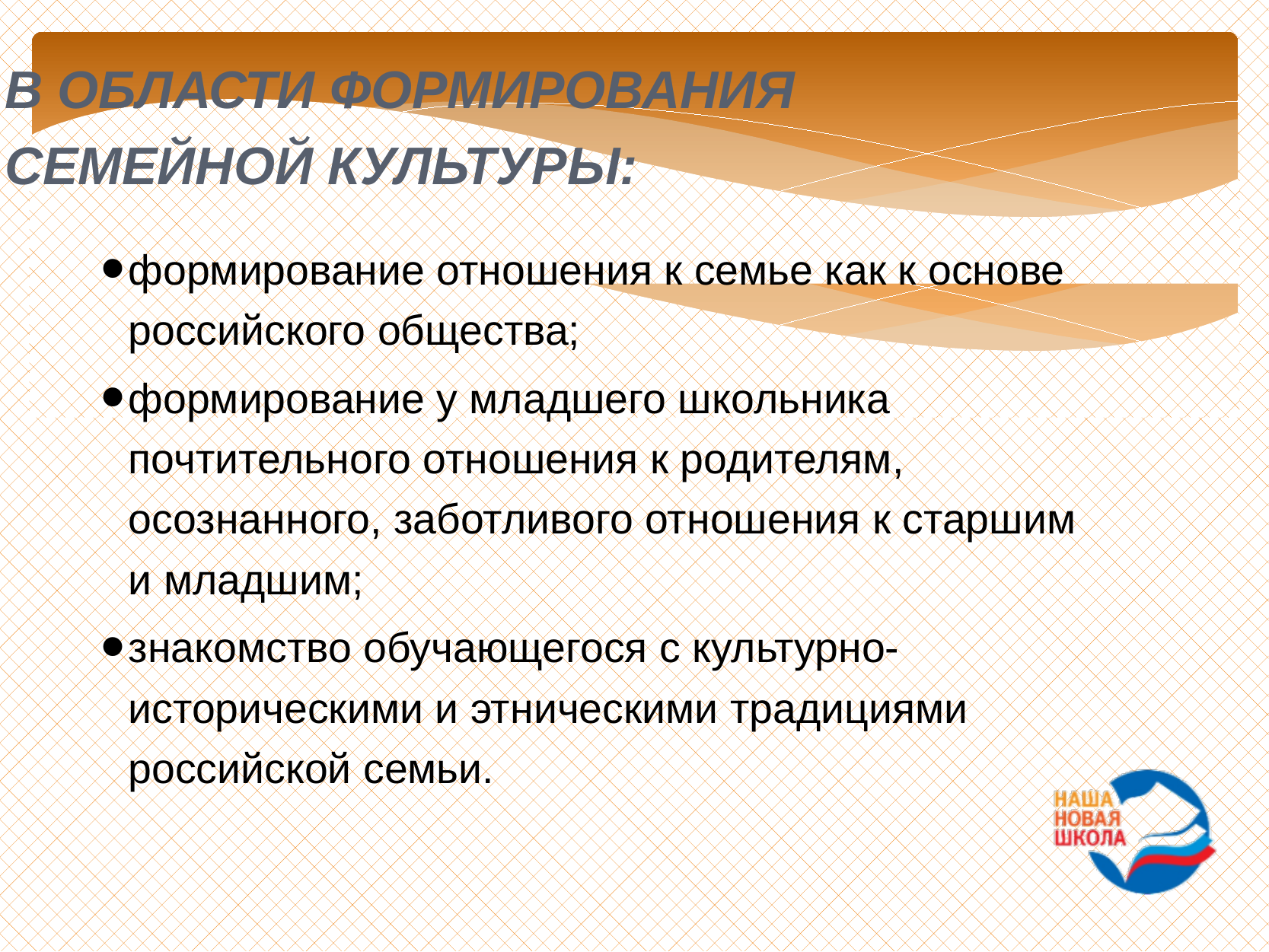

В ОБЛАСТИ ФОРМИРОВАНИЯ СЕМЕЙНОЙ КУЛЬТУРЫ:
формирование отношения к семье как к основе российского общества;
формирование у младшего школьника почтительного отношения к родителям, осознанного, заботливого отношения к старшим и младшим;
знакомство обучающегося с культурно-историческими и этническими традициями российской семьи.